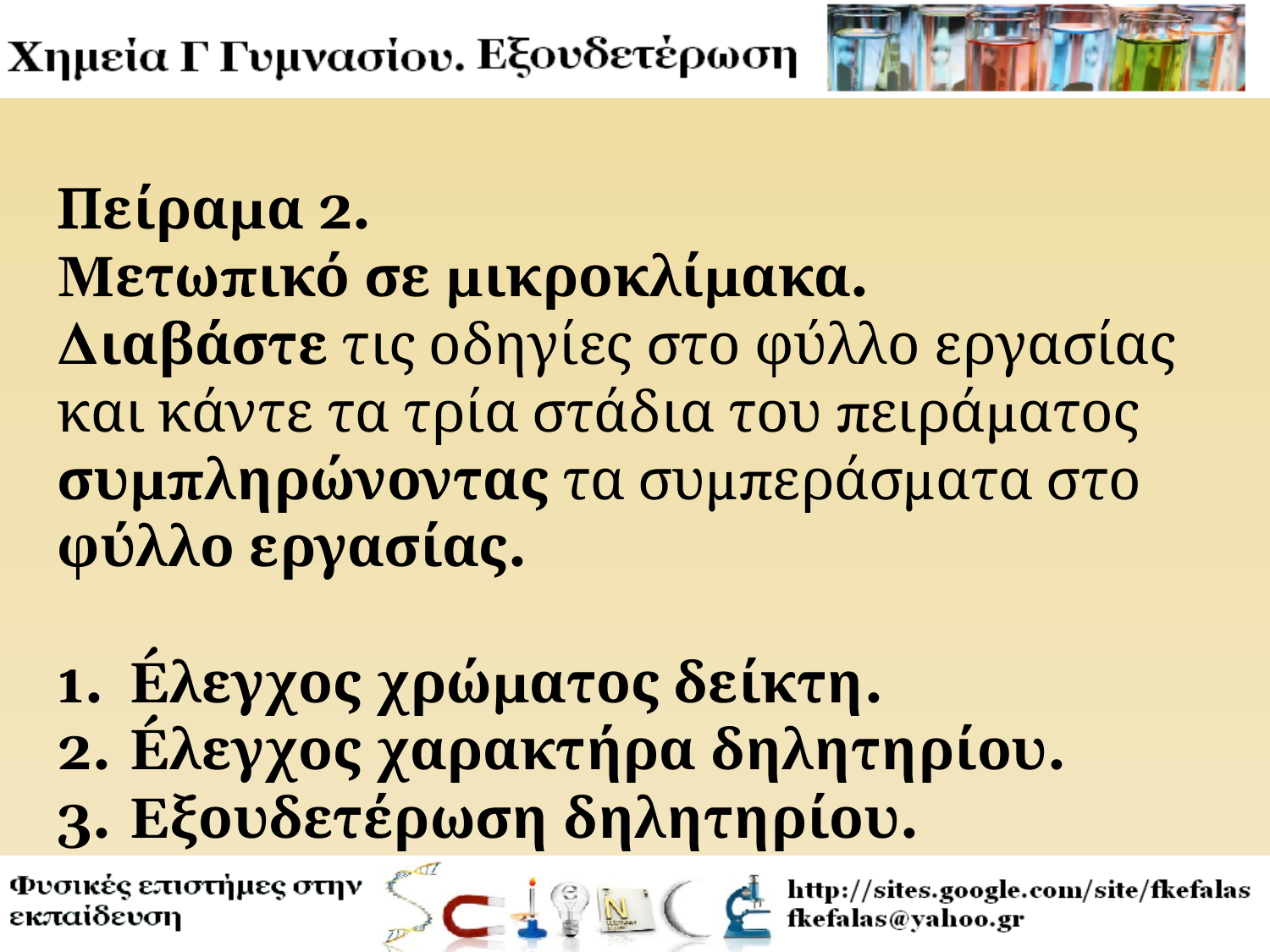

Πείραμα 2.
Μετωπικό σε μικροκλίμακα.
Διαβάστε τις οδηγίες στο φύλλο εργασίας και κάντε τα τρία στάδια του πειράματος συμπληρώνοντας τα συμπεράσματα στο φύλλο εργασίας.

Έλεγχος χρώματος δείκτη.
Έλεγχος χαρακτήρα δηλητηρίου.
Εξουδετέρωση δηλητηρίου.